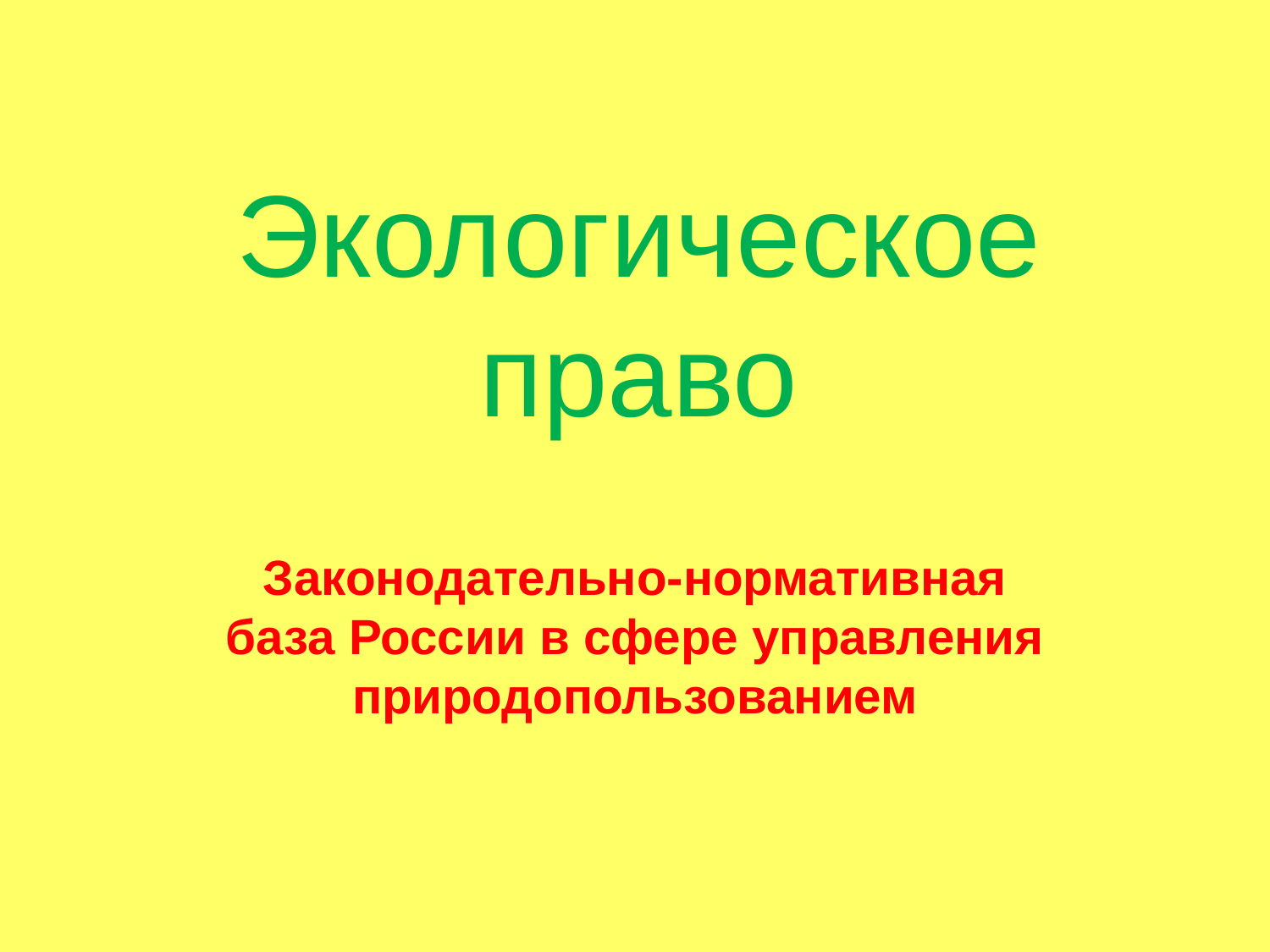

# Экологическое право
Законодательно-нормативная база России в сфере управления природопользованием